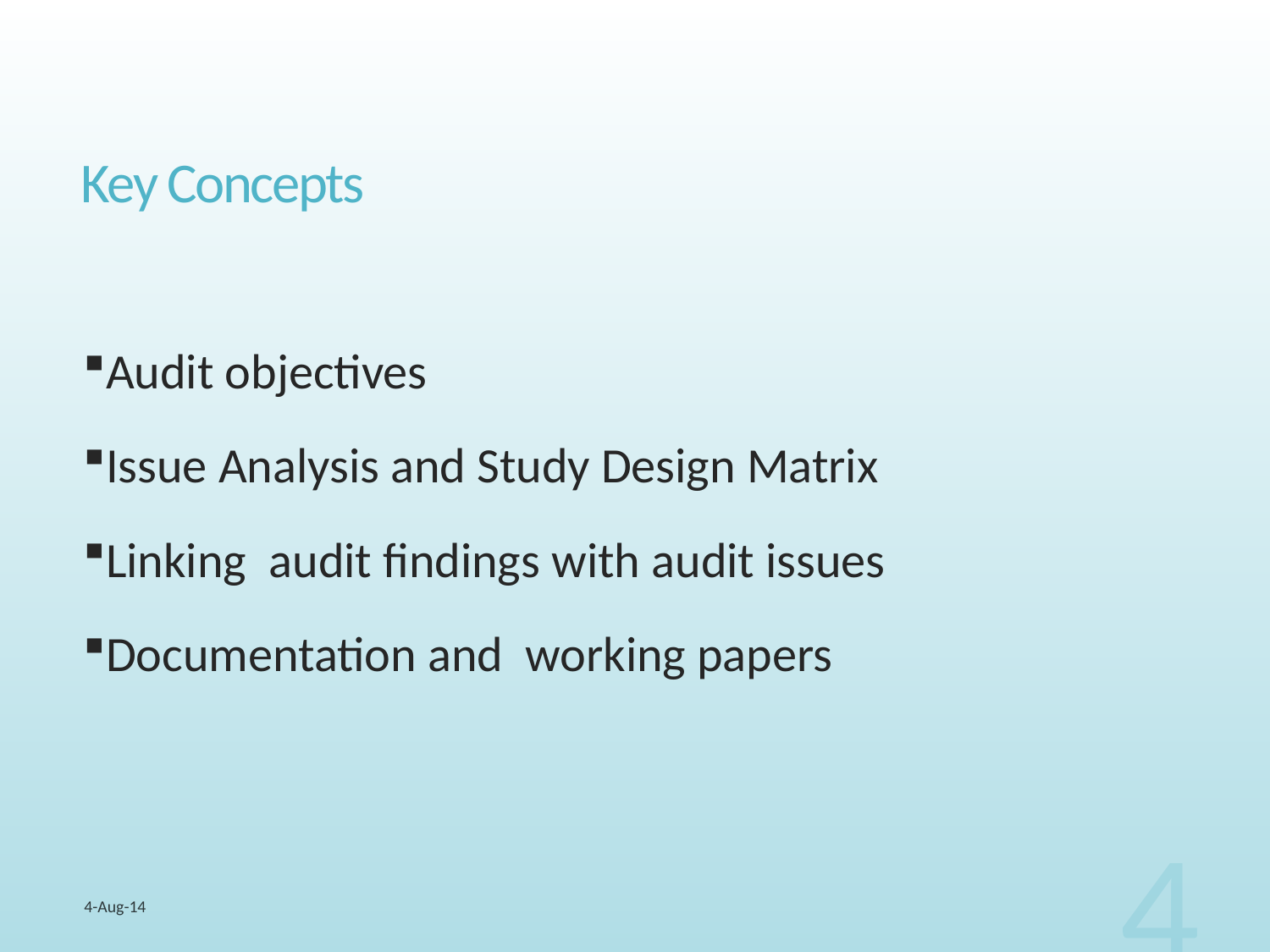

# Key Concepts

Audit objectives
Issue Analysis and Study Design Matrix
Linking  audit findings with audit issues
Documentation and  working papers
4
4-Aug-14